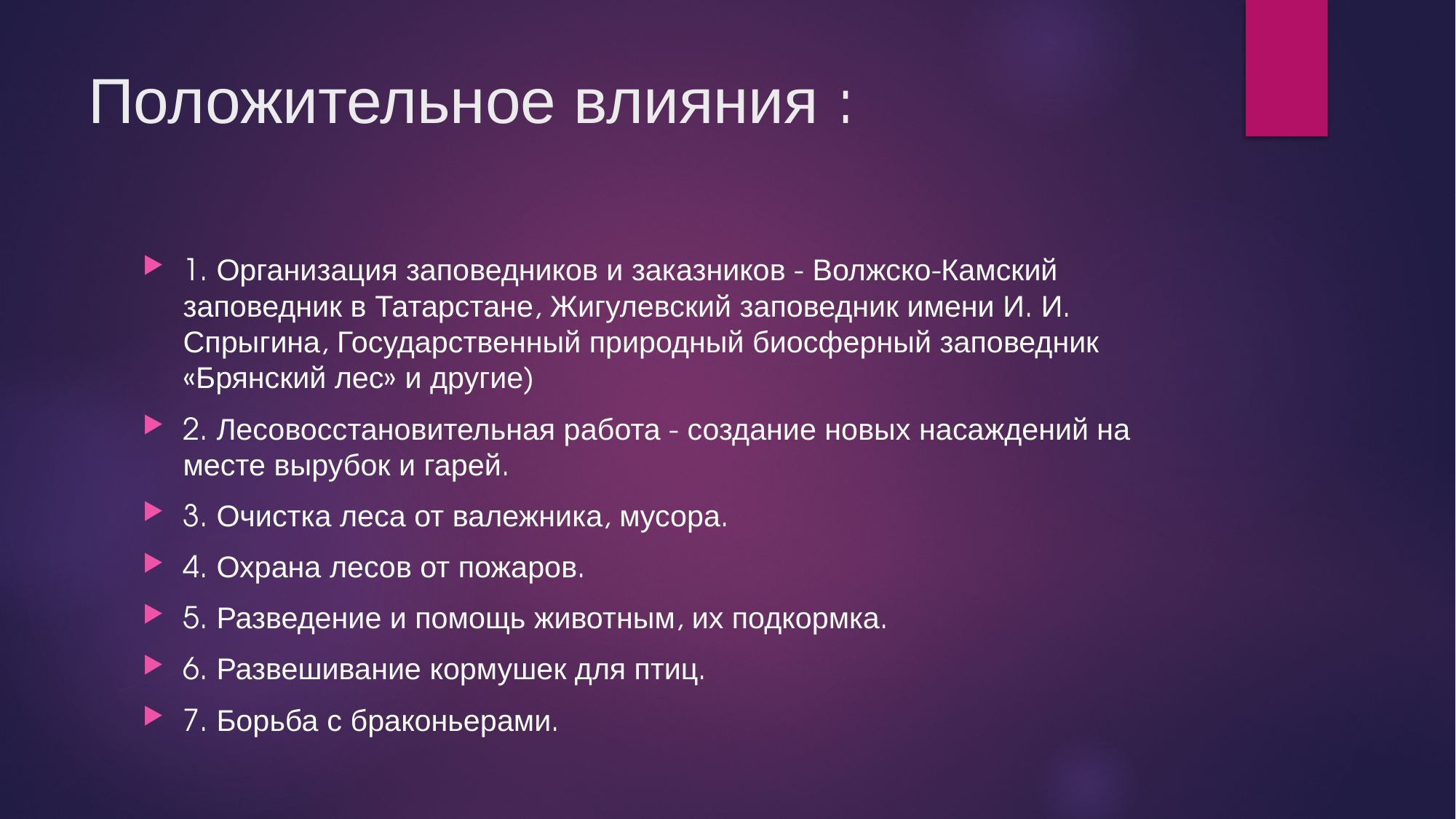

# Положительное влияния :
1. Организация заповедников и заказников - Волжско-Камский заповедник в Татарстане, Жигулевский заповедник имени И. И. Спрыгина, Государственный природный биосферный заповедник «Брянский лес» и другие)
2. Лесовосстановительная работа - создание новых насаждений на месте вырубок и гарей.
3. Очистка леса от валежника, мусора.
4. Охрана лесов от пожаров.
5. Разведение и помощь животным, их подкормка.
6. Развешивание кормушек для птиц.
7. Борьба с браконьерами.